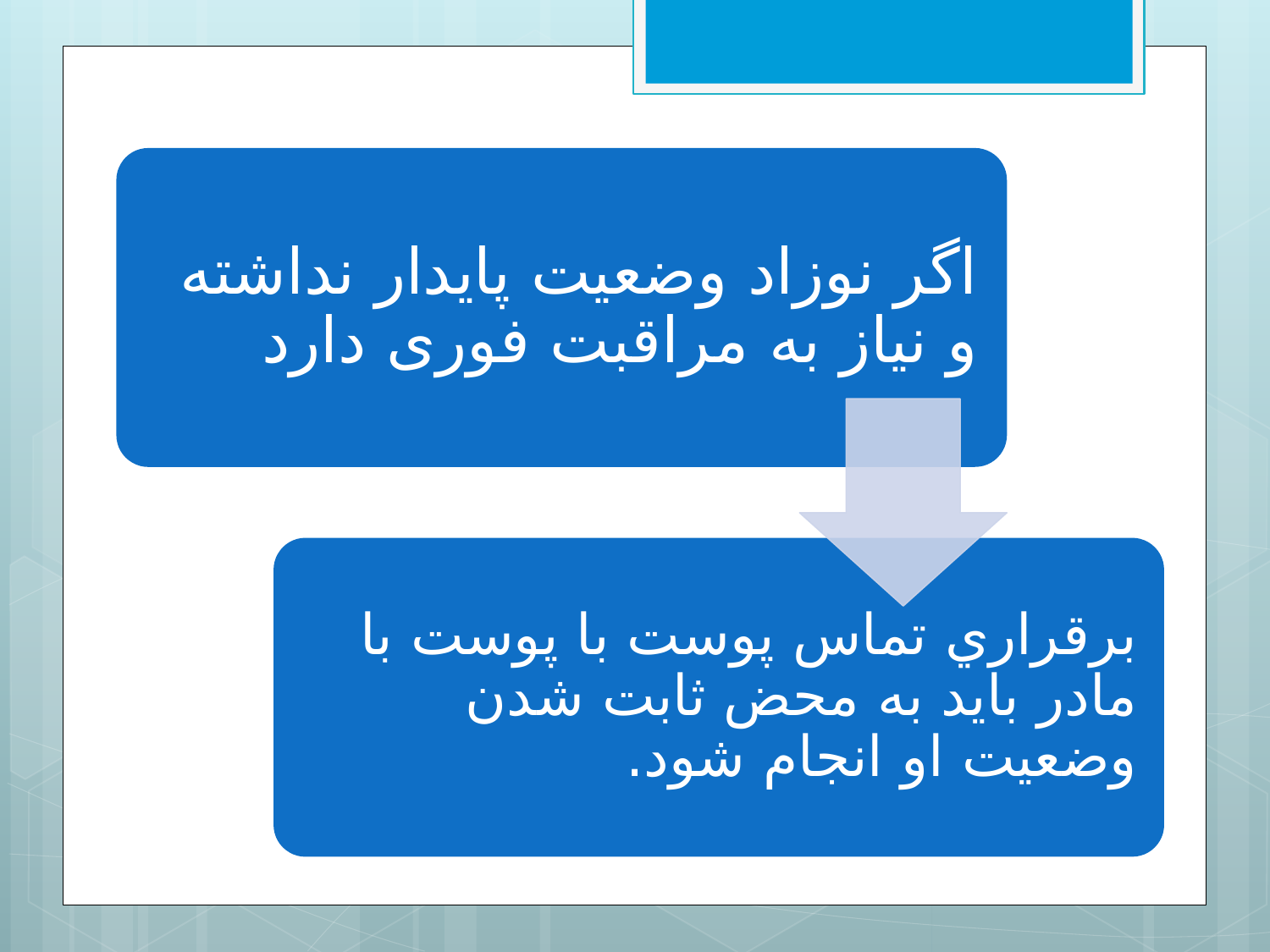

اگر نوزاد وضعيت پايدار نداشته و نياز به مراقبت فوری دارد
برقراري تماس پوست با پوست با مادر بايد به محض ثابت شدن وضعيت او انجام شود.